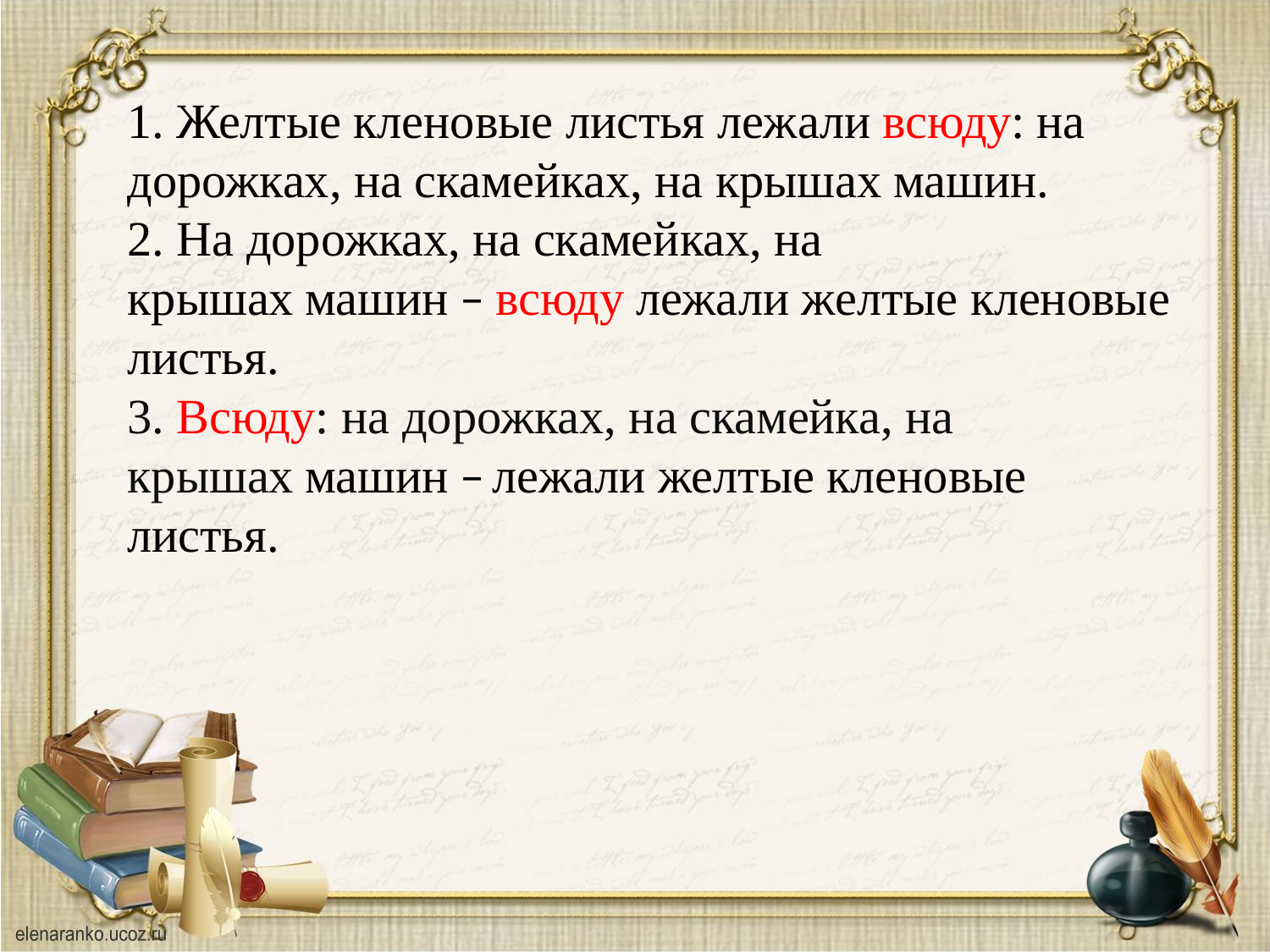

1. Желтые кленовые листья лежали всюду: на дорожках, на скамейках, на крышах машин.
2. На дорожках, на скамейках, на крышах машин – всюду лежали желтые кленовые листья.
3. Всюду: на дорожках, на скамейка, на крышах машин – лежали желтые кленовые листья.